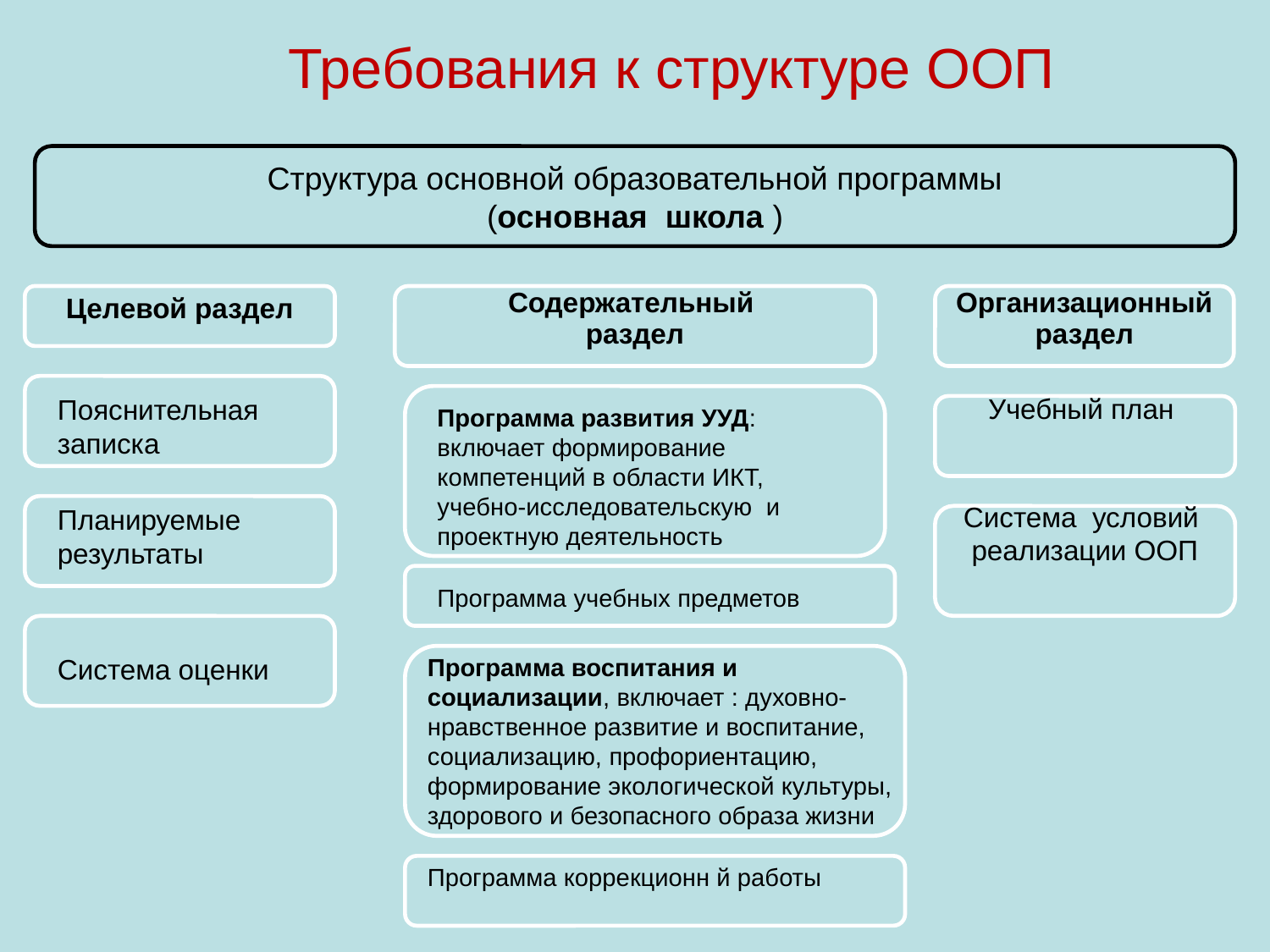

Требования к структуре ООП
Структура основной образовательной программы
(основная  школа )

Целевой раздел

Содержательный
раздел

Организационный
раздел

Пояснительная записка

Программа развития УУД: включает формирование компетенций в области ИКТ,  учебно-исследовательскую  и проектную деятельность

Учебный план

Планируемые результаты

Система  условий
реализации ООП

Программа учебных предметов

Система оценки

Программа воспитания и социализации, включает : духовно-нравственное развитие и воспитание, социализацию, профориентацию, формирование экологической культуры, здорового и безопасного образа жизни

Программа коррекционн й работы